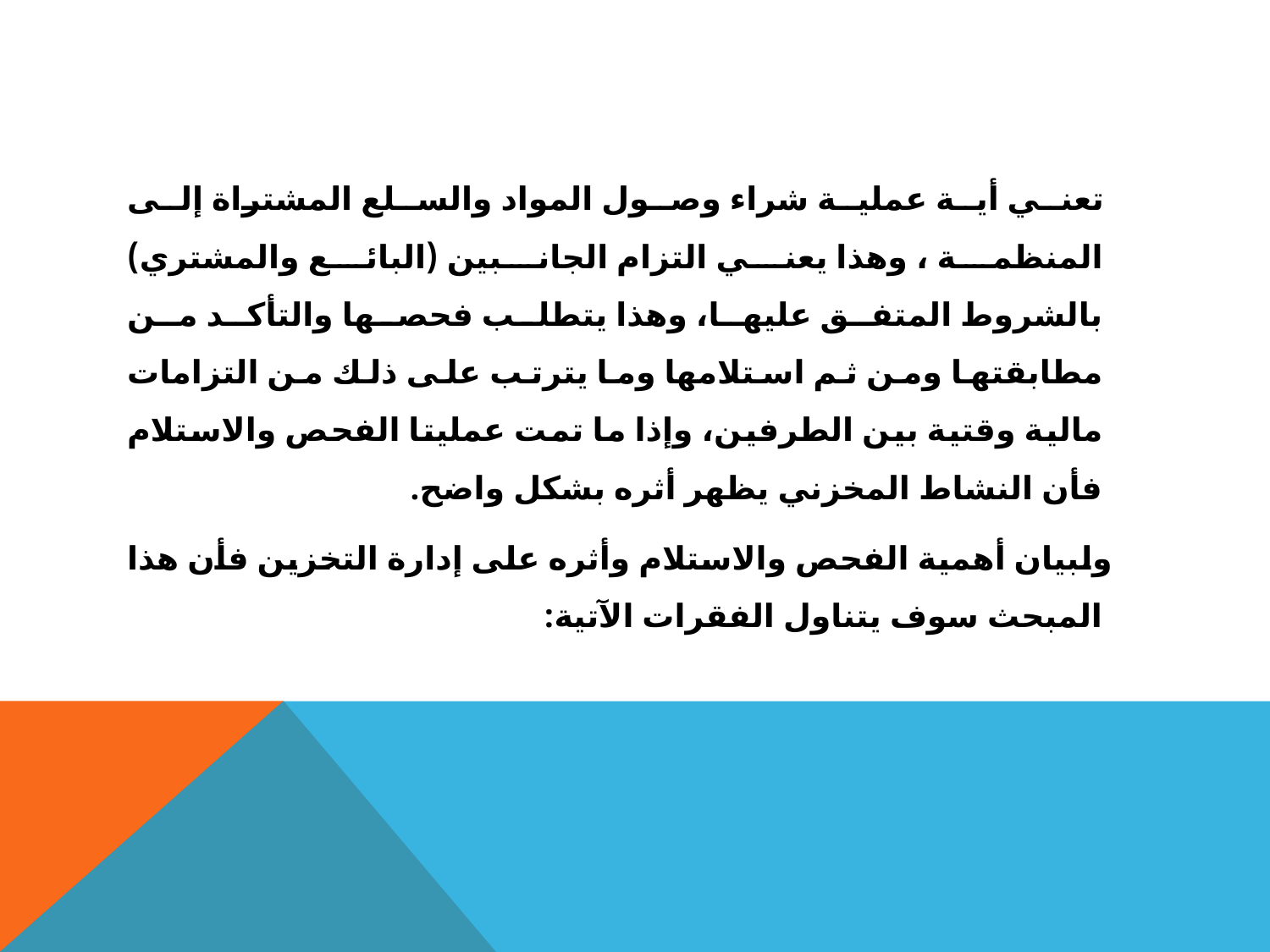

#
     تعني أية عملية شراء وصول المواد والسلع المشتراة إلى المنظمة ، وهذا يعني التزام الجانبين (البائع والمشتري) بالشروط المتفق عليها، وهذا يتطلب فحصها والتأكد من مطابقتها ومن ثم استلامها وما يترتب على ذلك من التزامات مالية وقتية بين الطرفين، وإذا ما تمت عمليتا الفحص والاستلام فأن النشاط المخزني يظهر أثره بشكل واضح.
    ولبيان أهمية الفحص والاستلام وأثره على إدارة التخزين فأن هذا المبحث سوف يتناول الفقرات الآتية: